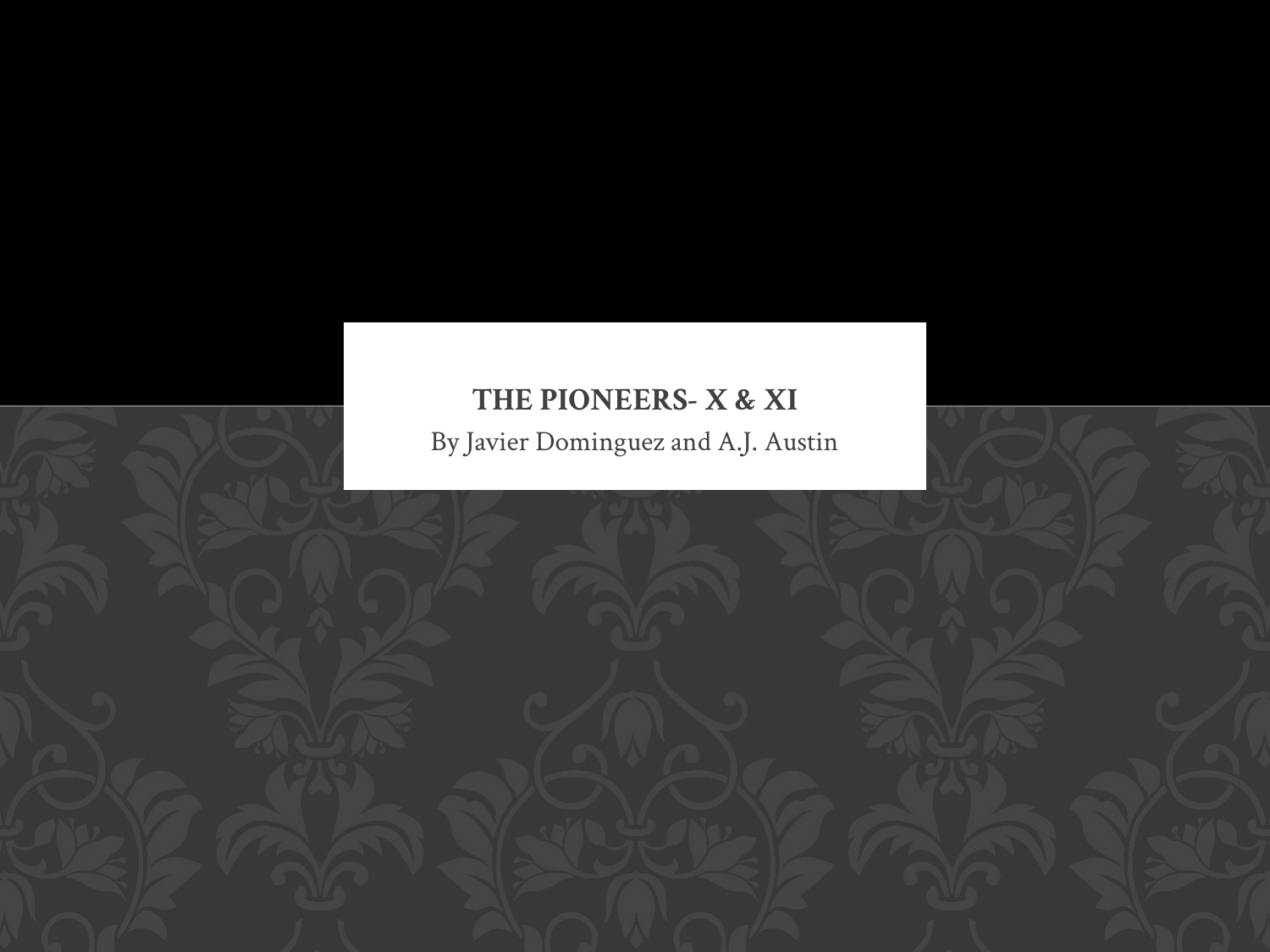

# The Pioneers- X & XI
By Javier Dominguez and A.J. Austin